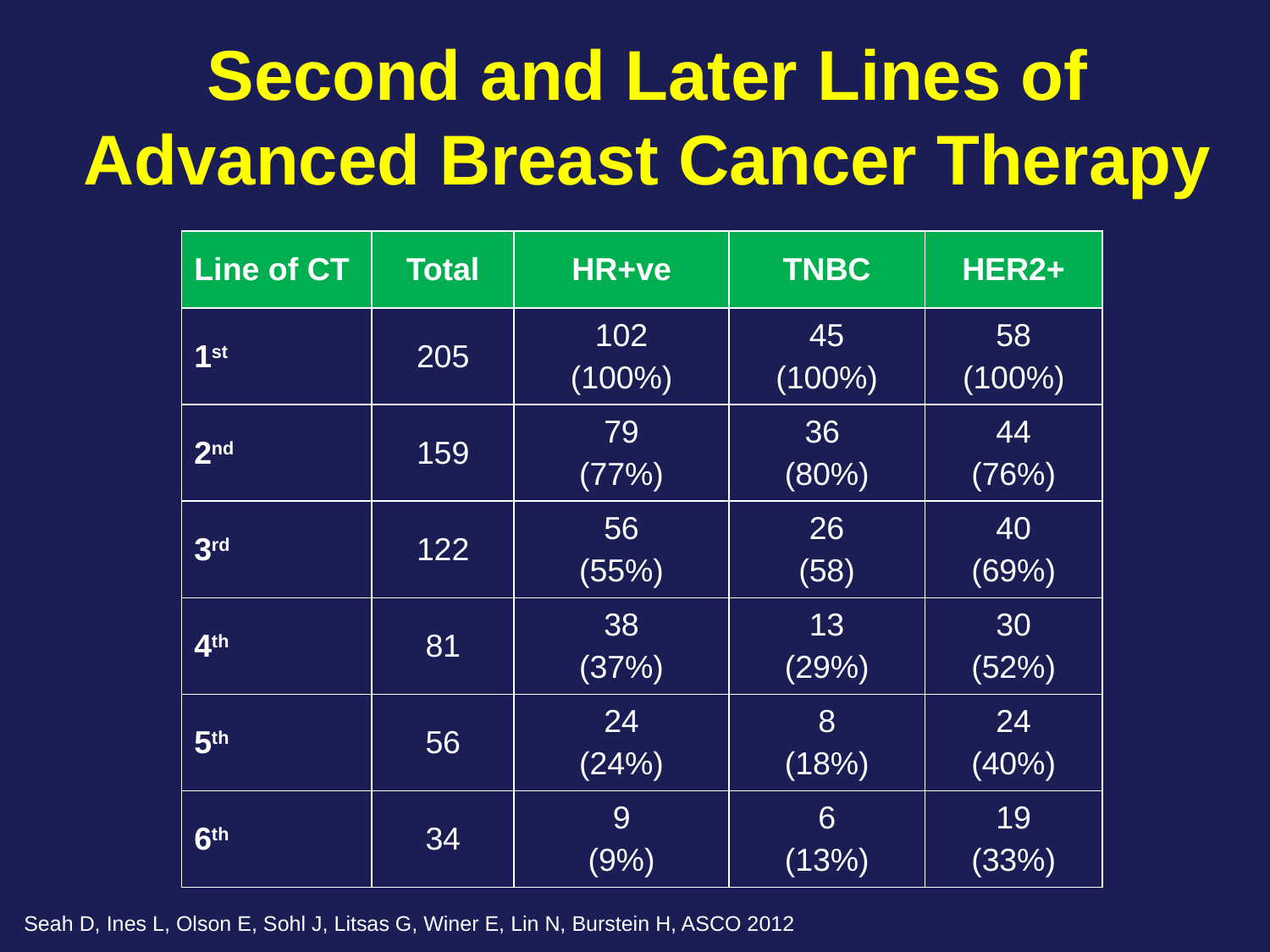

Second and Later Lines of Advanced Breast Cancer Therapy
| Line of CT | Total | HR+ve | TNBC | HER2+ |
| --- | --- | --- | --- | --- |
| 1st | 205 | 102 (100%) | 45 (100%) | 58 (100%) |
| 2nd | 159 | 79 (77%) | 36 (80%) | 44 (76%) |
| 3rd | 122 | 56 (55%) | 26 (58) | 40 (69%) |
| 4th | 81 | 38 (37%) | 13 (29%) | 30 (52%) |
| 5th | 56 | 24 (24%) | 8 (18%) | 24 (40%) |
| 6th | 34 | 9 (9%) | 6 (13%) | 19 (33%) |
Seah D, Ines L, Olson E, Sohl J, Litsas G, Winer E, Lin N, Burstein H, ASCO 2012